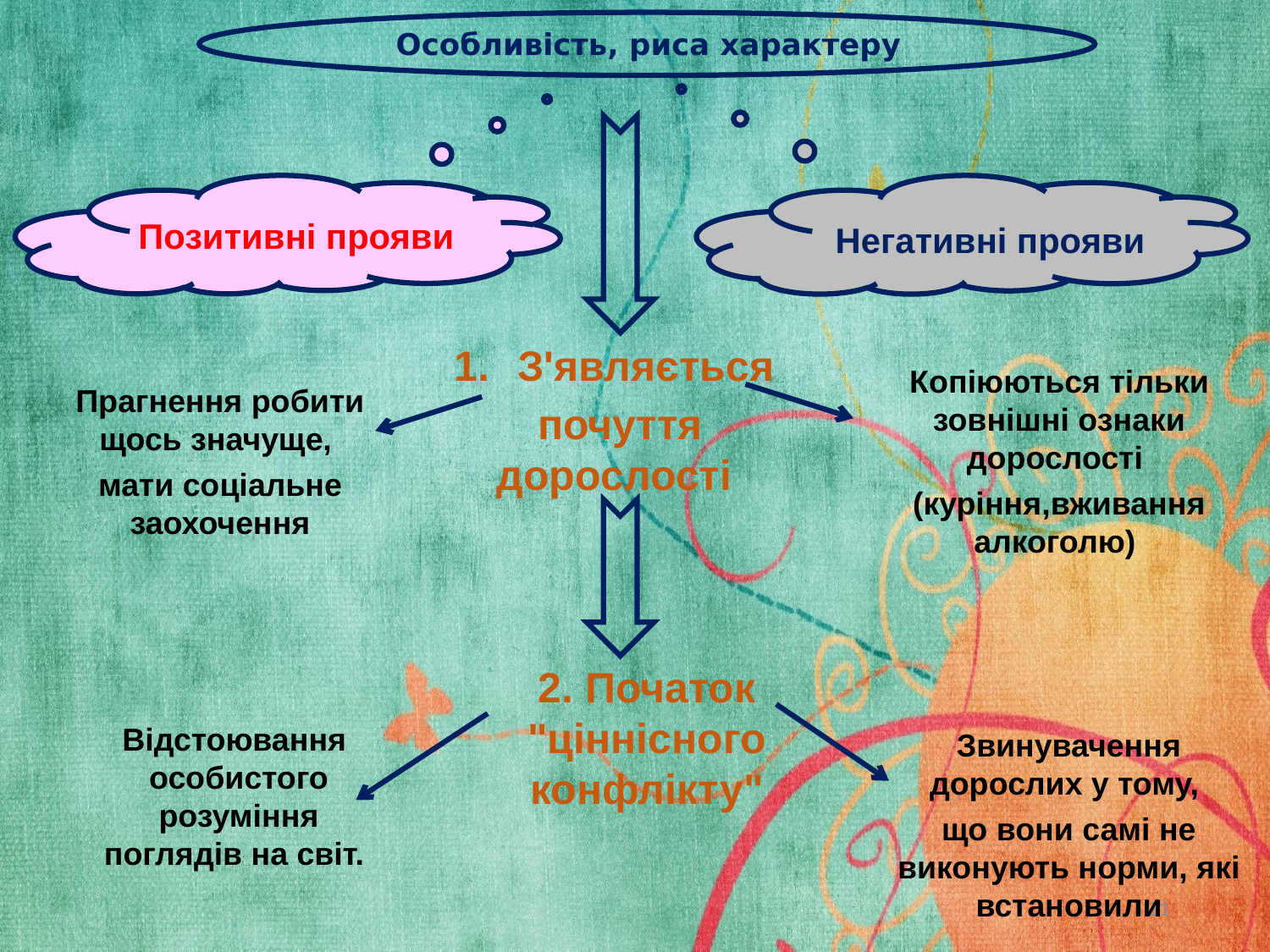

Особливість, риса характеру

Позитивні прояви
Негативні прояви
З'являється
почуття дорослості
Копіюються тільки зовнішні ознаки дорослості
(куріння,вживання алкоголю)
Прагнення робити щось значуще,
мати соціальне заохочення

2. Початок "ціннісного конфлікту"
Відстоювання  особистого розуміння поглядів на світ.
Звинувачення дорослих у тому,
що вони самі не виконують норми, які встановили
21